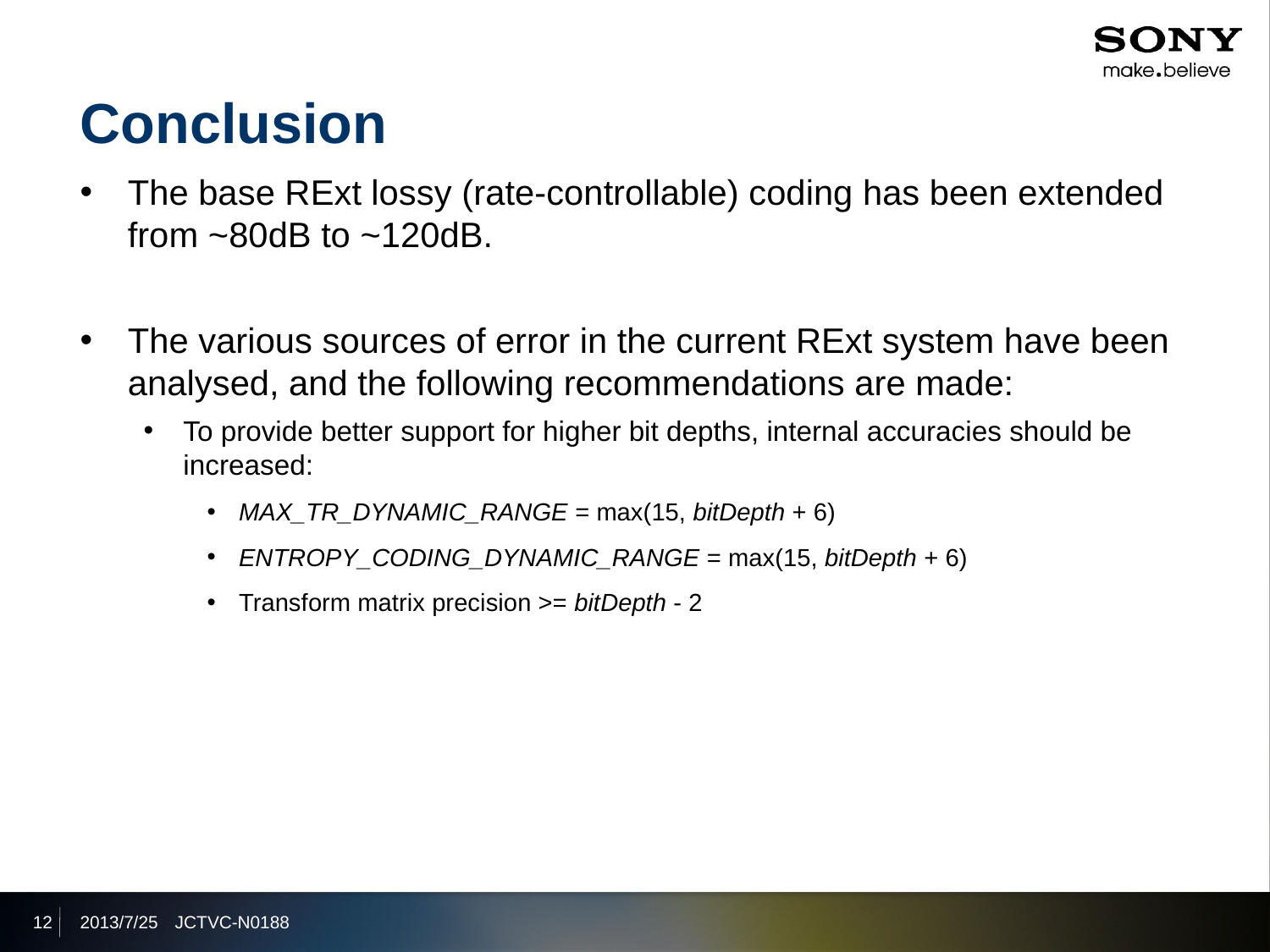

# Conclusion
The base RExt lossy (rate-controllable) coding has been extended from ~80dB to ~120dB.

The various sources of error in the current RExt system have been analysed, and the following recommendations are made:
To provide better support for higher bit depths, internal accuracies should be increased:
MAX_TR_DYNAMIC_RANGE = max(15, bitDepth + 6)
ENTROPY_CODING_DYNAMIC_RANGE = max(15, bitDepth + 6)
Transform matrix precision >= bitDepth - 2

12
2013/7/25
JCTVC-N0188